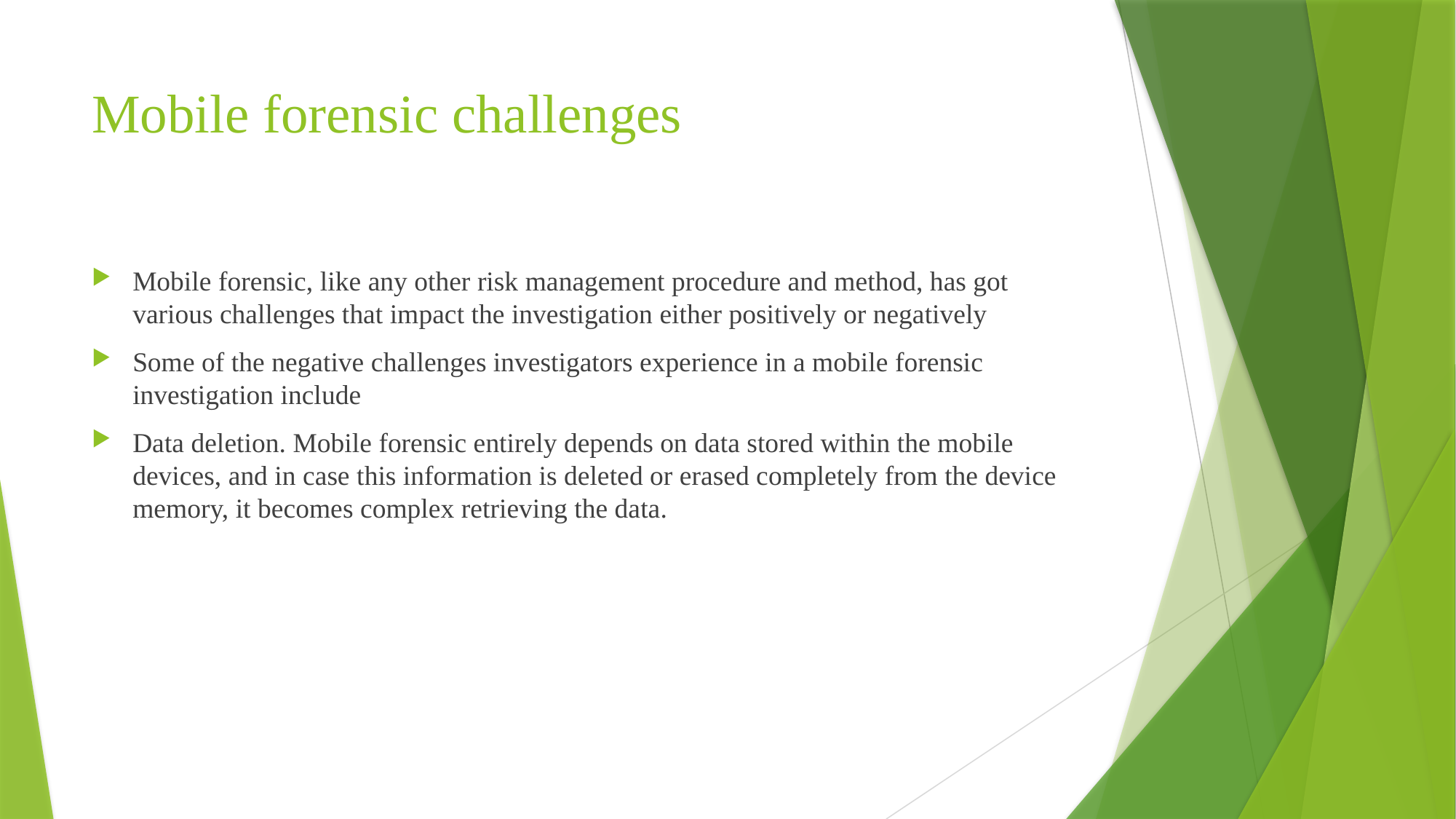

# Mobile forensic challenges
Mobile forensic, like any other risk management procedure and method, has got various challenges that impact the investigation either positively or negatively
Some of the negative challenges investigators experience in a mobile forensic investigation include
Data deletion. Mobile forensic entirely depends on data stored within the mobile devices, and in case this information is deleted or erased completely from the device memory, it becomes complex retrieving the data.